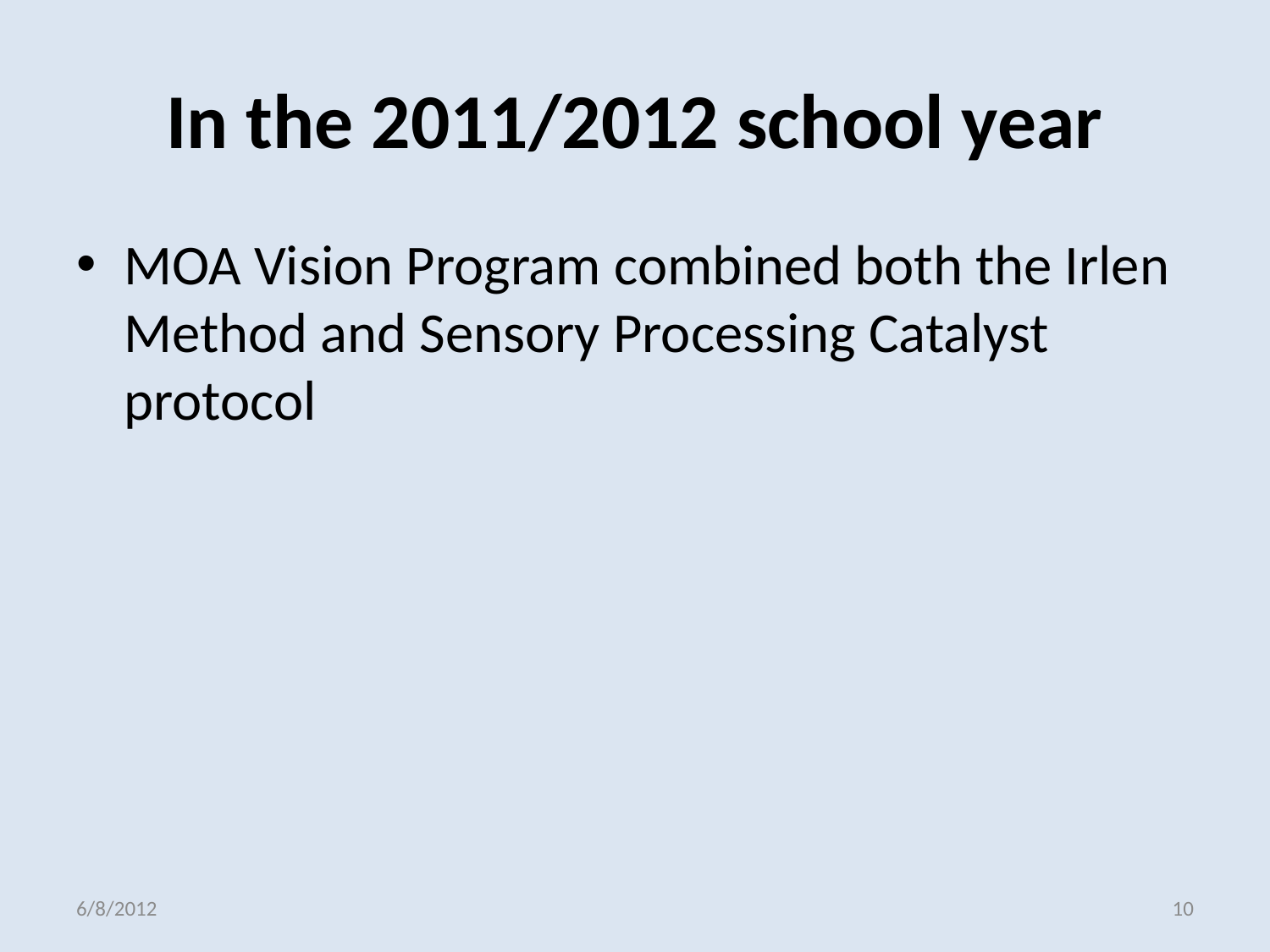

# In the 2011/2012 school year
MOA Vision Program combined both the Irlen Method and Sensory Processing Catalyst  protocol

6/8/2012
10